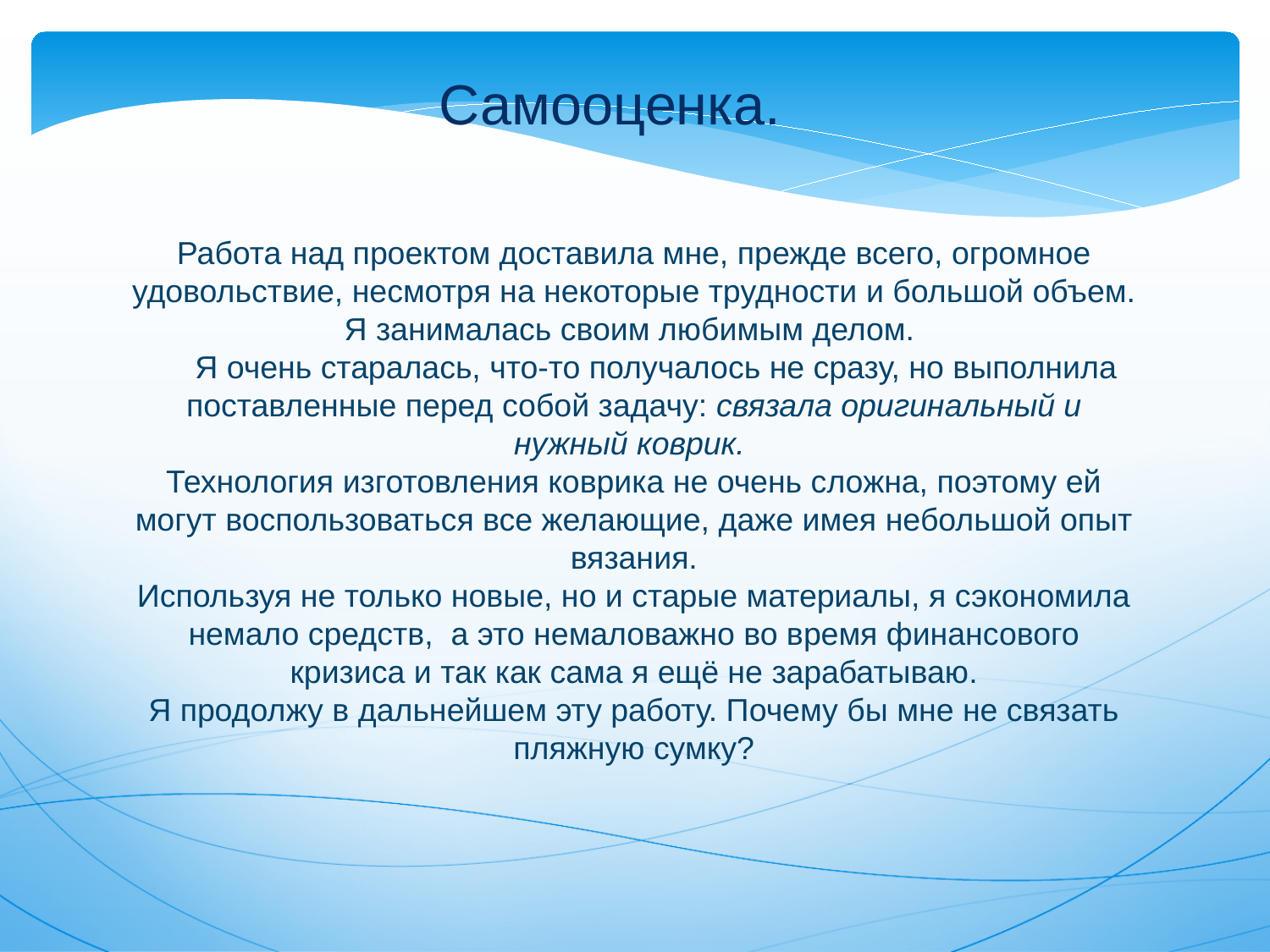

Самооценка.
Работа над проектом доставила мне, прежде всего, огромное удовольствие, несмотря на некоторые трудности и большой объем. Я занималась своим любимым делом.
     Я очень старалась, что-то получалось не сразу, но выполнила поставленные перед собой задачу: связала оригинальный и нужный коврик.
Технология изготовления коврика не очень сложна, поэтому ей могут воспользоваться все желающие, даже имея небольшой опыт вязания.
Используя не только новые, но и старые материалы, я сэкономила немало средств,  а это немаловажно во время финансового кризиса и так как сама я ещё не зарабатываю.
Я продолжу в дальнейшем эту работу. Почему бы мне не связать пляжную сумку?